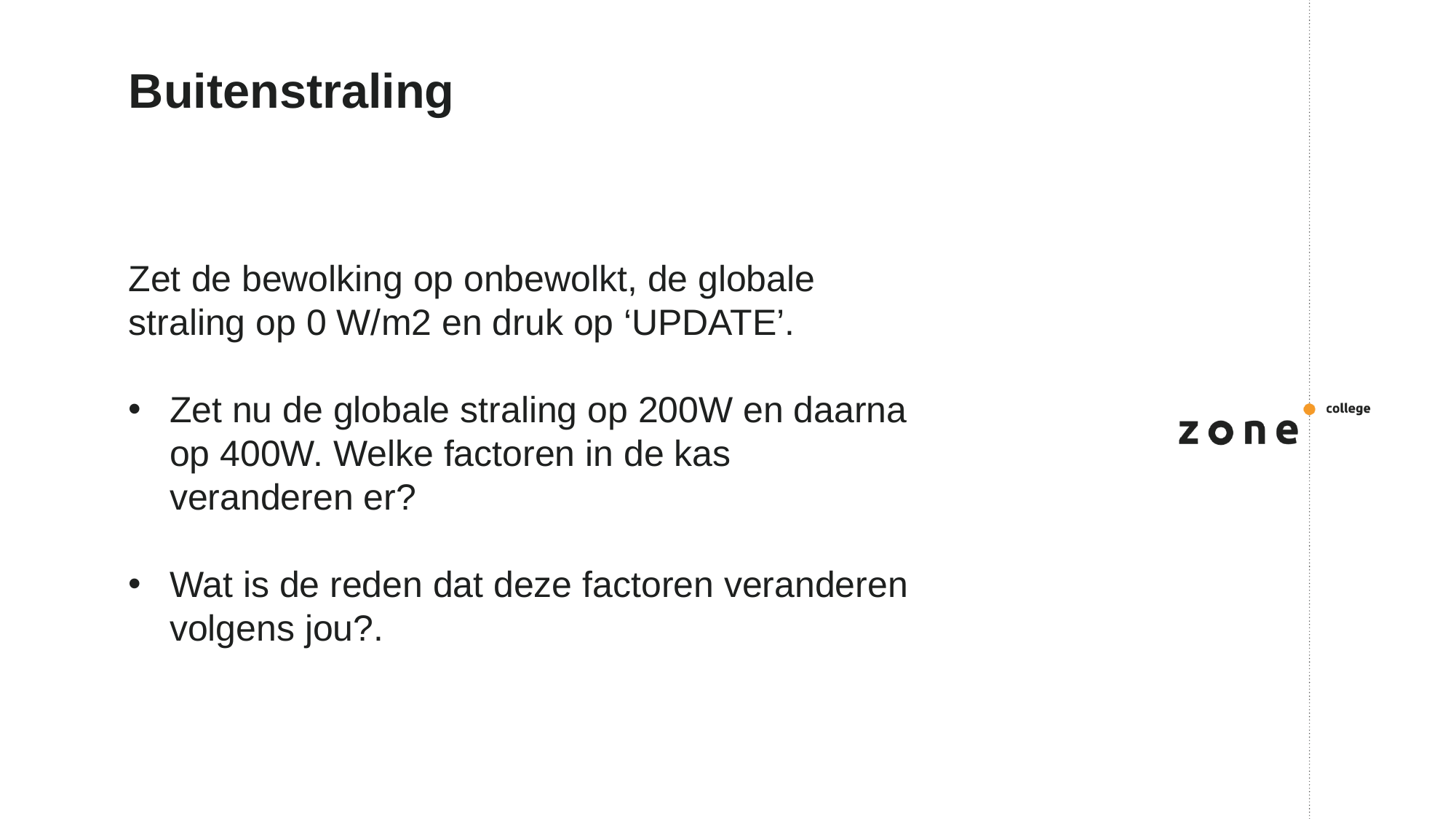

# Buitenstraling

Zet de bewolking op onbewolkt, de globale straling op 0 W/m2 en druk op ‘UPDATE’.

Zet nu de globale straling op 200W en daarna op 400W. Welke factoren in de kas veranderen er?

Wat is de reden dat deze factoren veranderen volgens jou?.